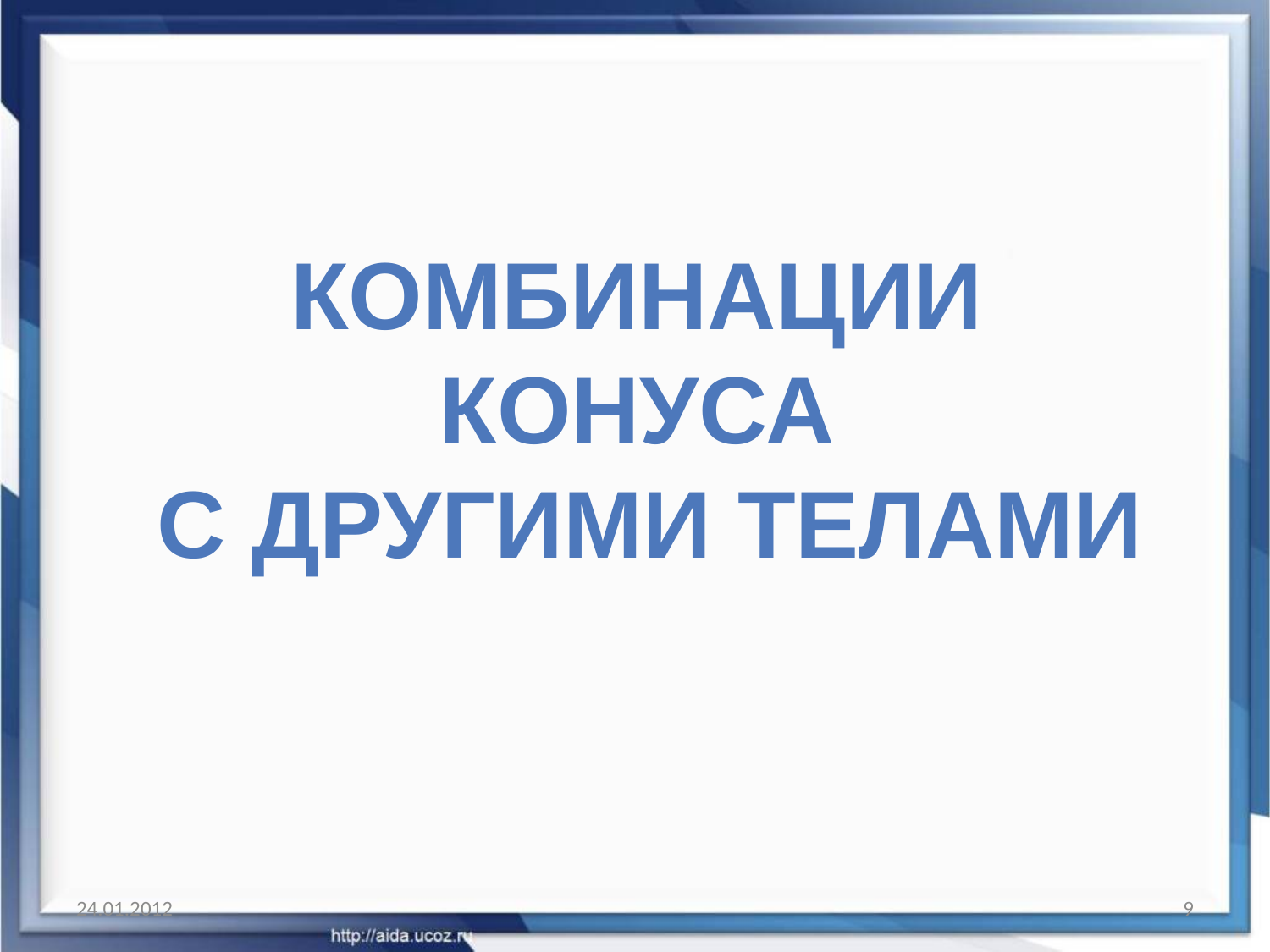

Комбинации
конуса
с другими телами
24.01.2012
9